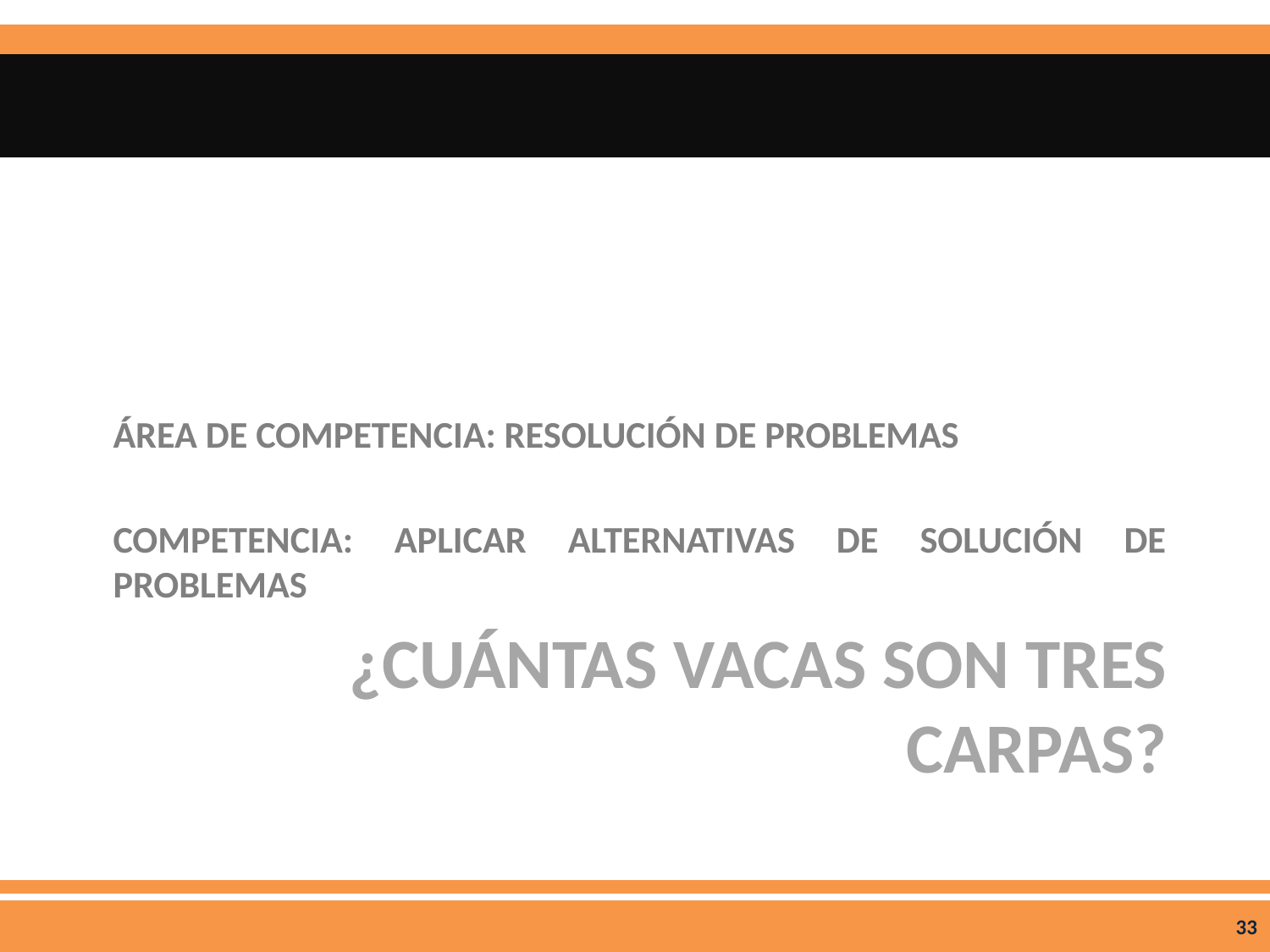

ÁREA DE COMPETENCIA: RESOLUCIÓN DE PROBLEMAS

COMPETENCIA: APLICAR ALTERNATIVAS DE SOLUCIÓN DE PROBLEMAS
# ¿Cuántas vacas son tres carpas?
33